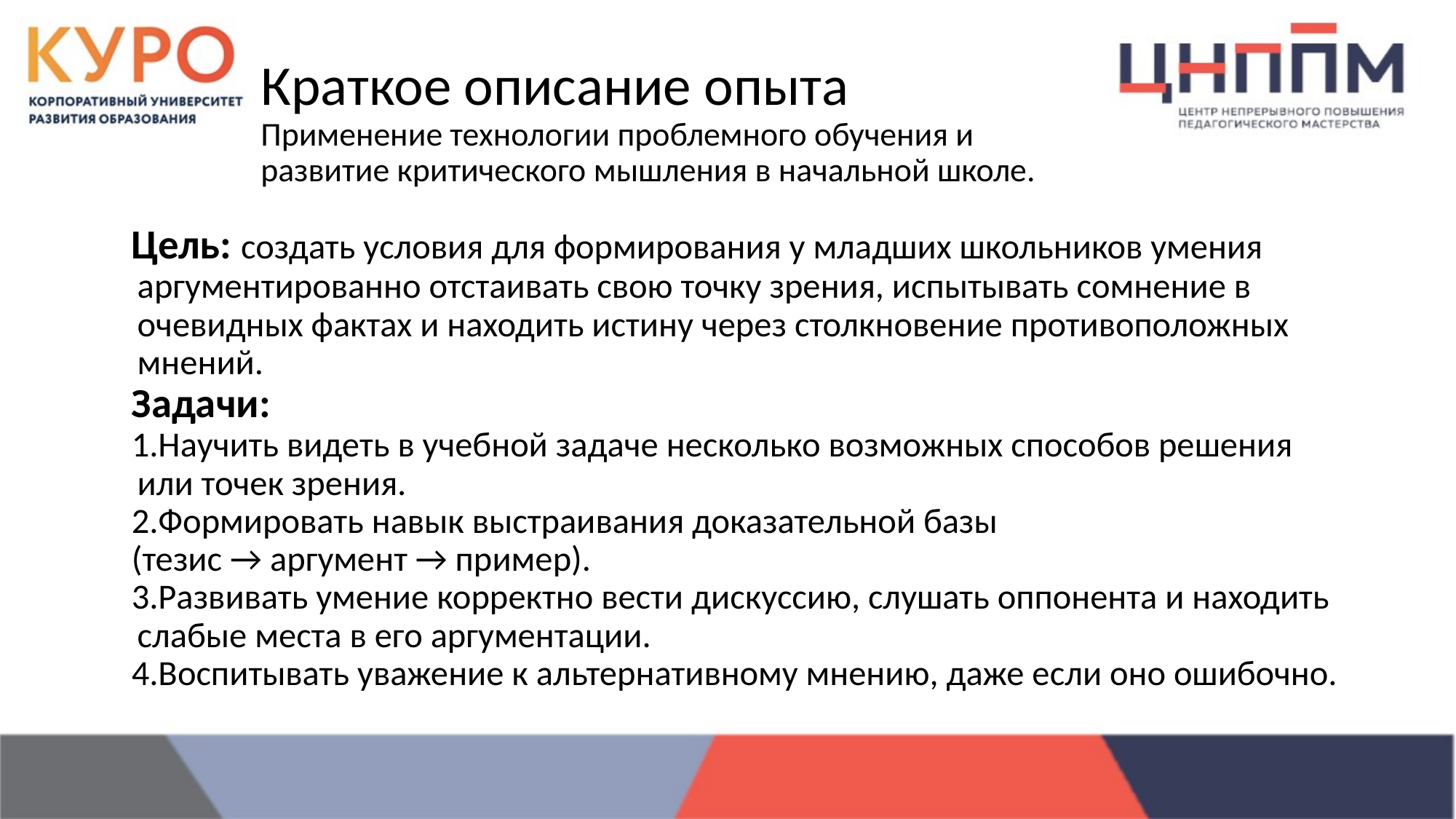

# Краткое описание опыта Применение технологии проблемного обучения и развитие критического мышления в начальной школе.
Цель: создать условия для формирования у младших школьников умения аргументированно отстаивать свою точку зрения, испытывать сомнение в очевидных фактах и находить истину через столкновение противоположных мнений.
Задачи:
1.Научить видеть в учебной задаче несколько возможных способов решения или точек зрения.
2.Формировать навык выстраивания доказательной базы
(тезис → аргумент → пример).
3.Развивать умение корректно вести дискуссию, слушать оппонента и находить слабые места в его аргументации.
4.Воспитывать уважение к альтернативному мнению, даже если оно ошибочно.